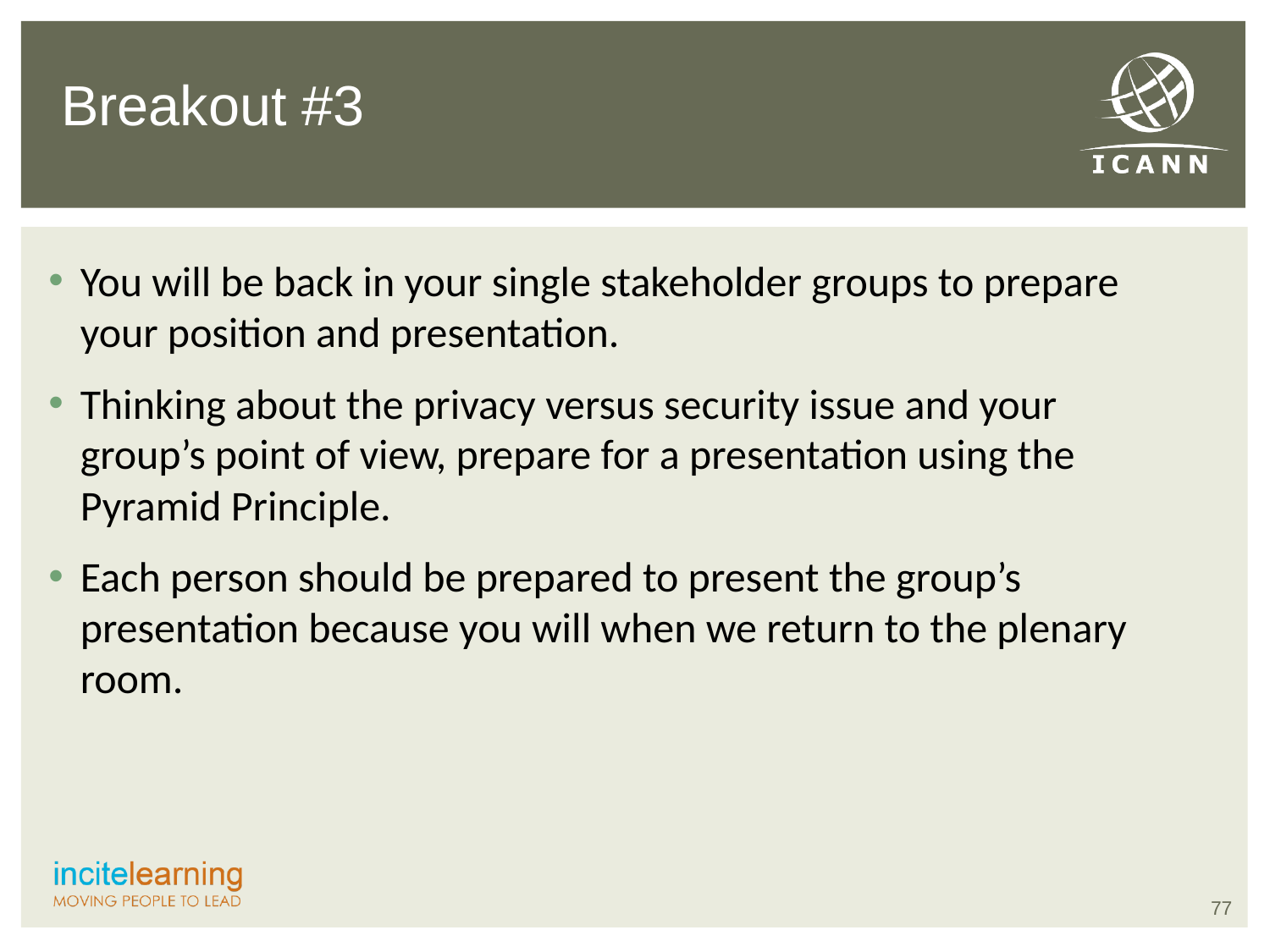

Breakout #3

You will be back in your single stakeholder groups to prepare your position and presentation.
Thinking about the privacy versus security issue and your group’s point of view, prepare for a presentation using the Pyramid Principle.
Each person should be prepared to present the group’s presentation because you will when we return to the plenary room.
77